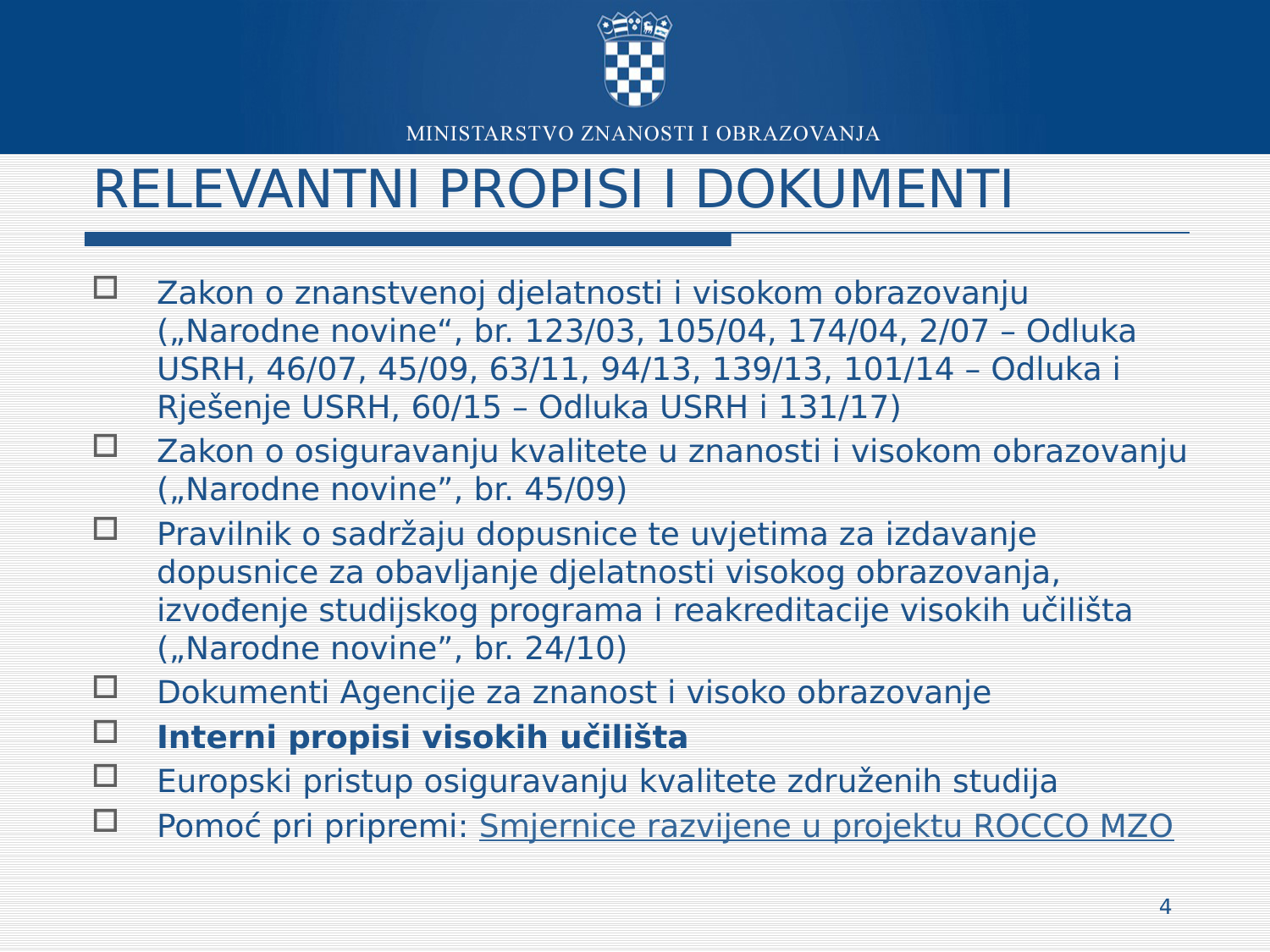

# RELEVANTNI PROPISI I DOKUMENTI
Zakon o znanstvenoj djelatnosti i visokom obrazovanju („Narodne novine“, br. 123/03, 105/04, 174/04, 2/07 – Odluka USRH, 46/07, 45/09, 63/11, 94/13, 139/13, 101/14 – Odluka i Rješenje USRH, 60/15 – Odluka USRH i 131/17)
Zakon o osiguravanju kvalitete u znanosti i visokom obrazovanju („Narodne novine”, br. 45/09)
Pravilnik o sadržaju dopusnice te uvjetima za izdavanje dopusnice za obavljanje djelatnosti visokog obrazovanja, izvođenje studijskog programa i reakreditacije visokih učilišta („Narodne novine”, br. 24/10)
Dokumenti Agencije za znanost i visoko obrazovanje
Interni propisi visokih učilišta
Europski pristup osiguravanju kvalitete združenih studija
Pomoć pri pripremi: Smjernice razvijene u projektu ROCCO MZO

4